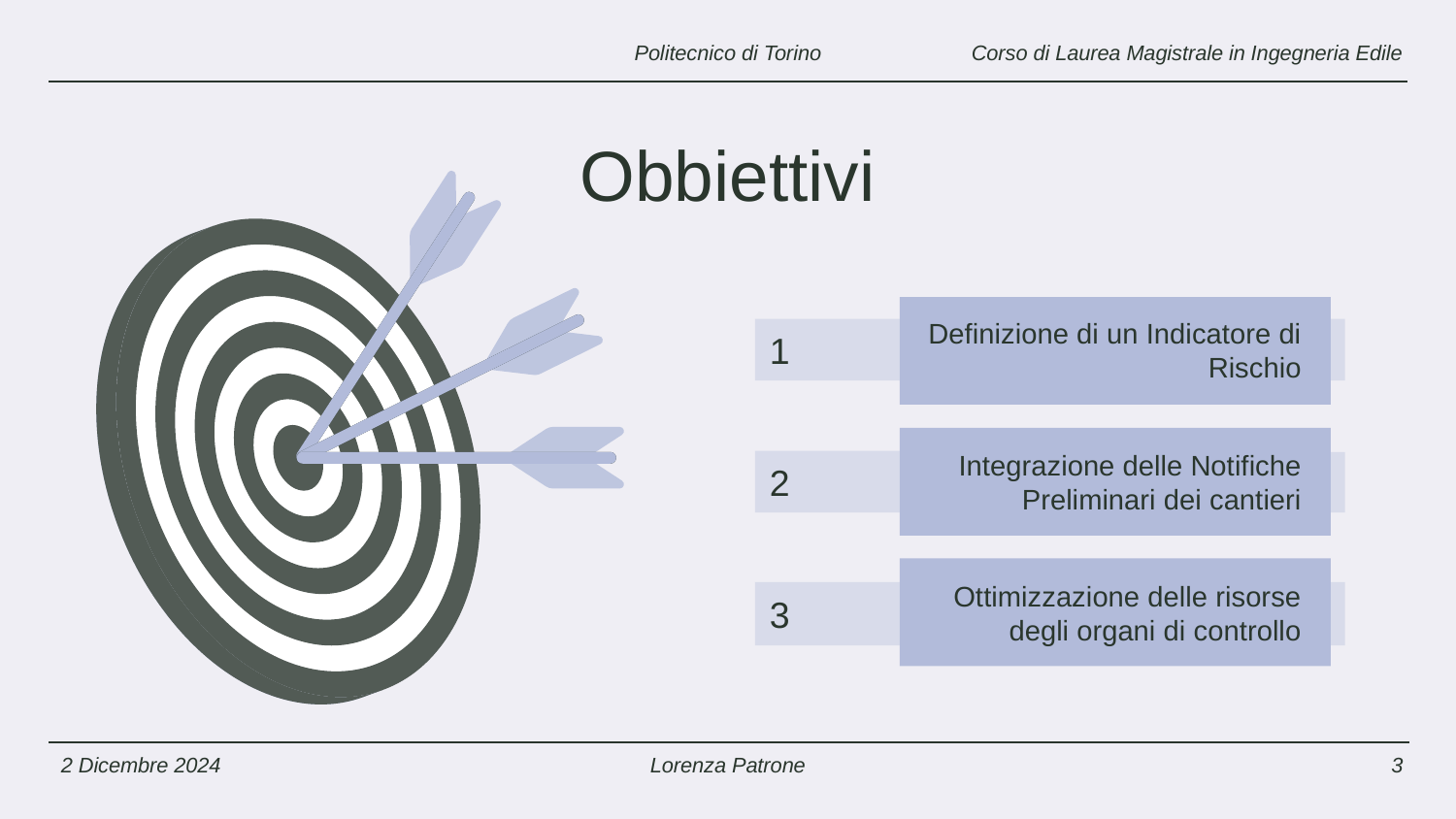

Corso di Laurea Magistrale in Ingegneria Edile

Politecnico di Torino

Obbiettivi

Definizione di un Indicatore di Rischio
1

Integrazione delle Notifiche Preliminari dei cantieri
2

Ottimizzazione delle risorse degli organi di controllo

3
2 Dicembre 2024

Lorenza Patrone

3